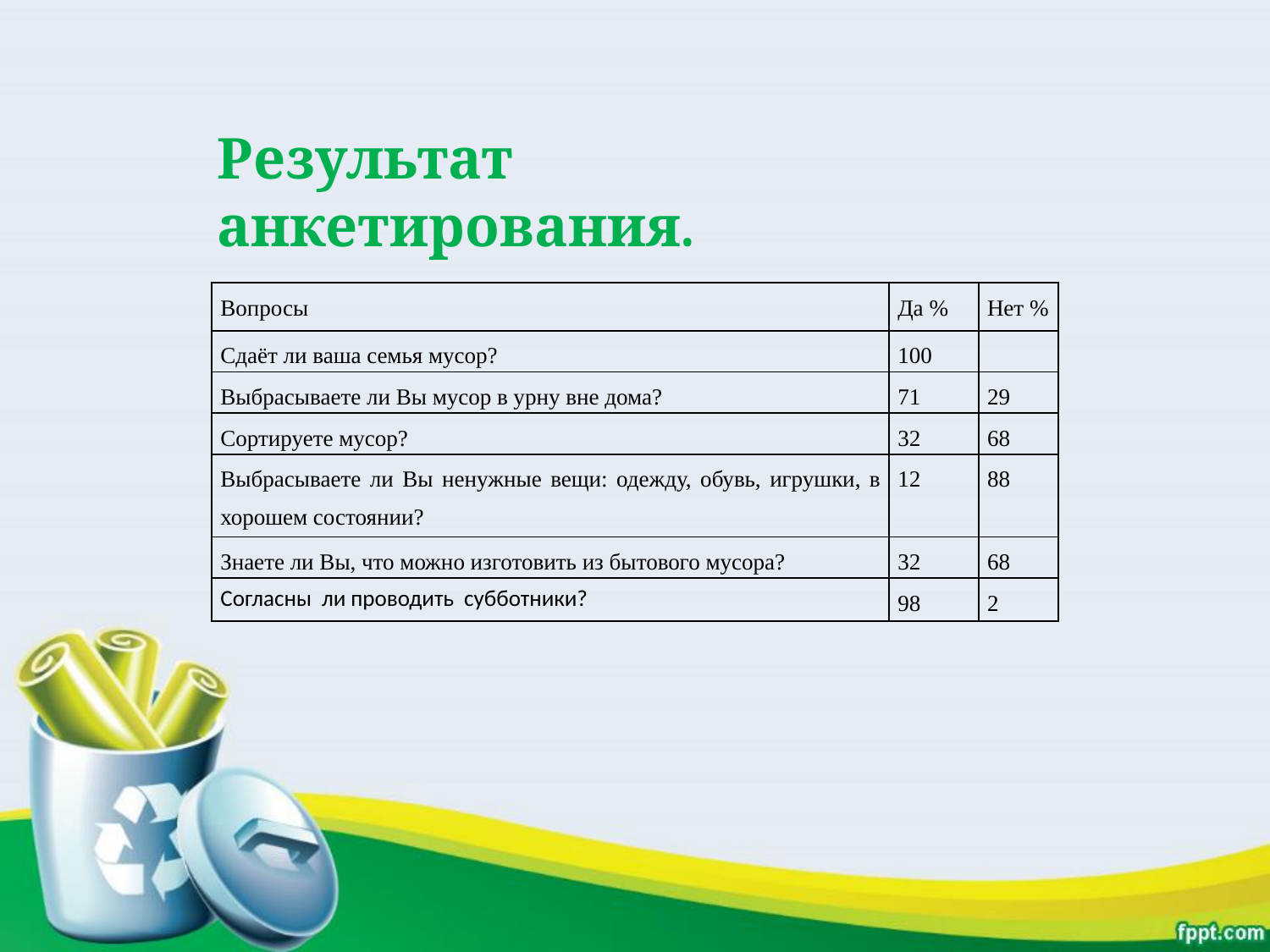

Результат анкетирования.
| Вопросы | Да % | Нет % |
| --- | --- | --- |
| Сдаёт ли ваша семья мусор? | 100 |  |
| Выбрасываете ли Вы мусор в урну вне дома? | 71 | 29 |
| Сортируете мусор? | 32 | 68 |
| Выбрасываете ли Вы ненужные вещи: одежду, обувь, игрушки, в хорошем состоянии? | 12 | 88 |
| Знаете ли Вы, что можно изготовить из бытового мусора? | 32 | 68 |
| Согласны ли проводить субботники? | 98 | 2 |